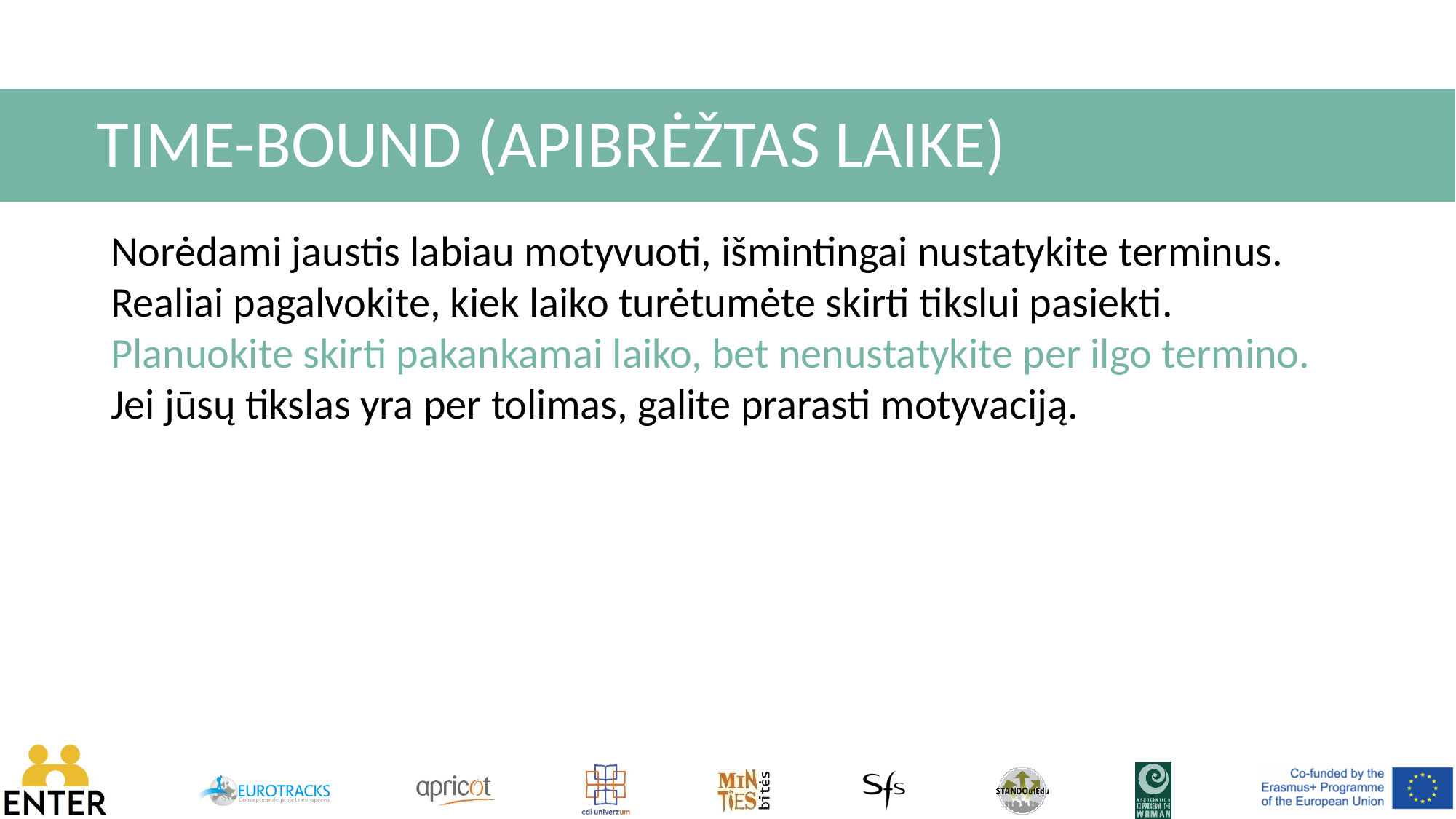

# TIME-BOUND (APIBRĖŽTAS LAIKE)
Norėdami jaustis labiau motyvuoti, išmintingai nustatykite terminus. Realiai pagalvokite, kiek laiko turėtumėte skirti tikslui pasiekti. Planuokite skirti pakankamai laiko, bet nenustatykite per ilgo termino. Jei jūsų tikslas yra per tolimas, galite prarasti motyvaciją.